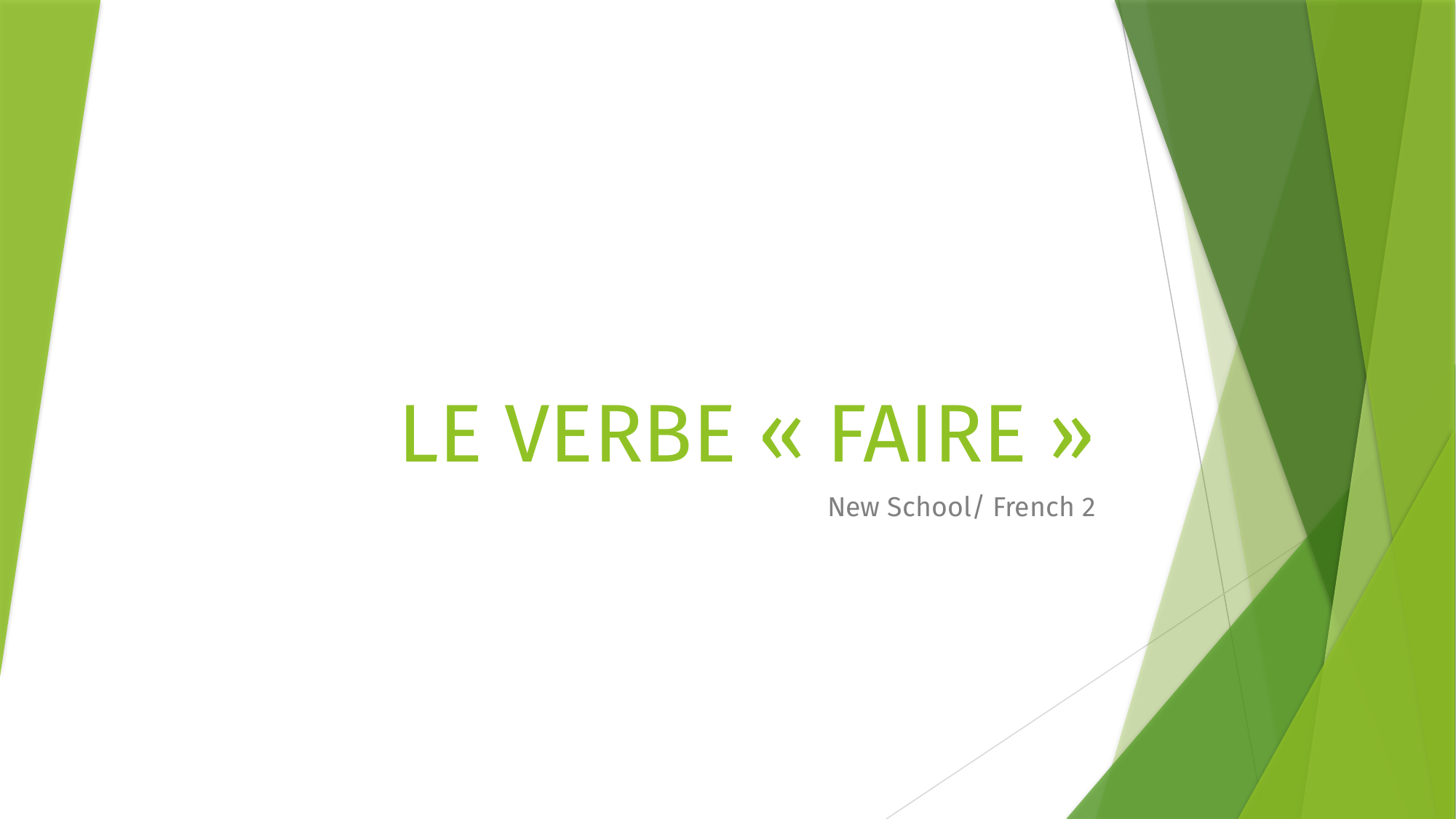

# LE VERBE « FAIRE »
New School/ French 2